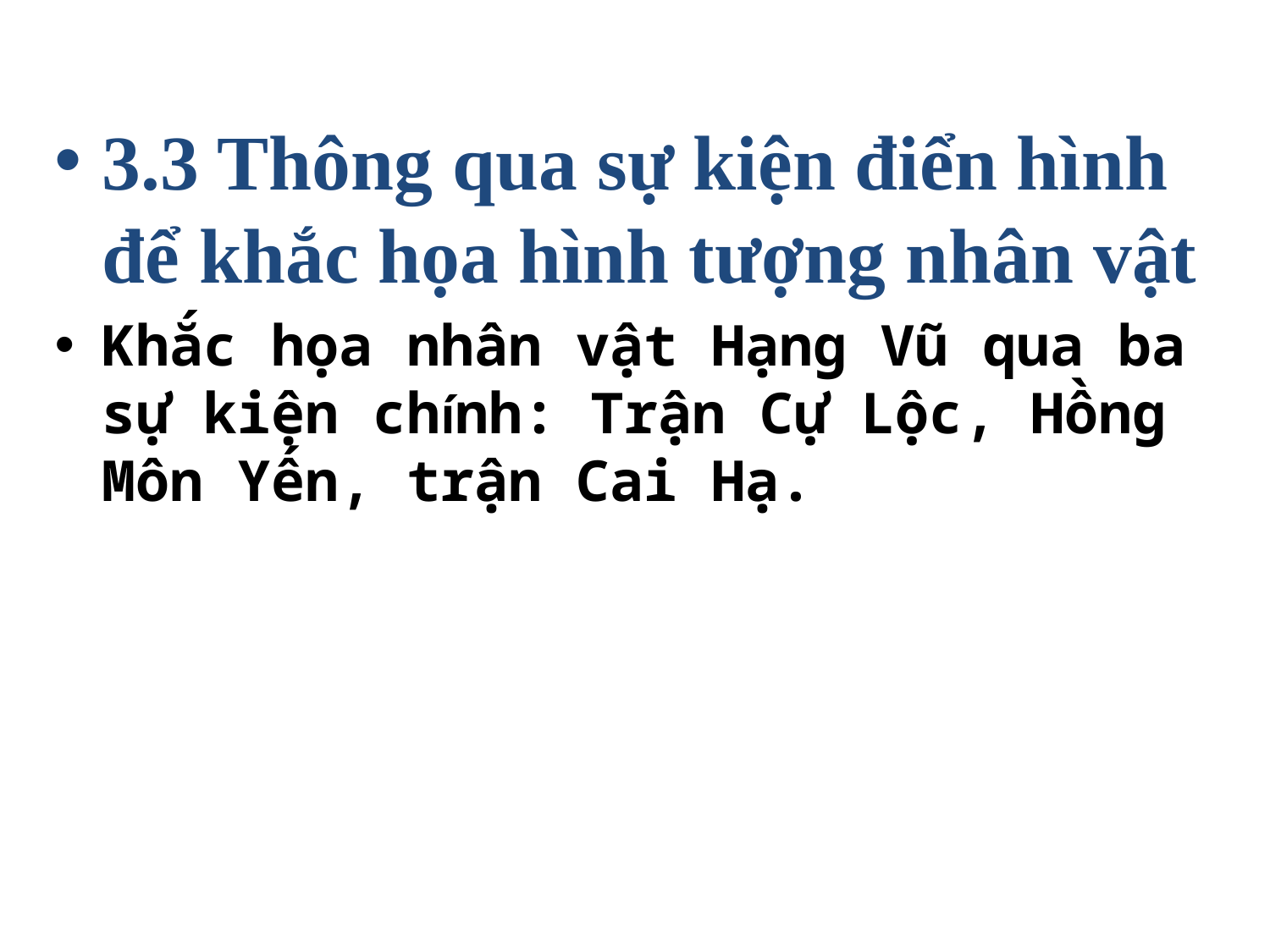

3.3 Thông qua sự kiện điển hình để khắc họa hình tượng nhân vật
Khắc họa nhân vật Hạng Vũ qua ba sự kiện chính: Trận Cự Lộc, Hồng Môn Yến, trận Cai Hạ.